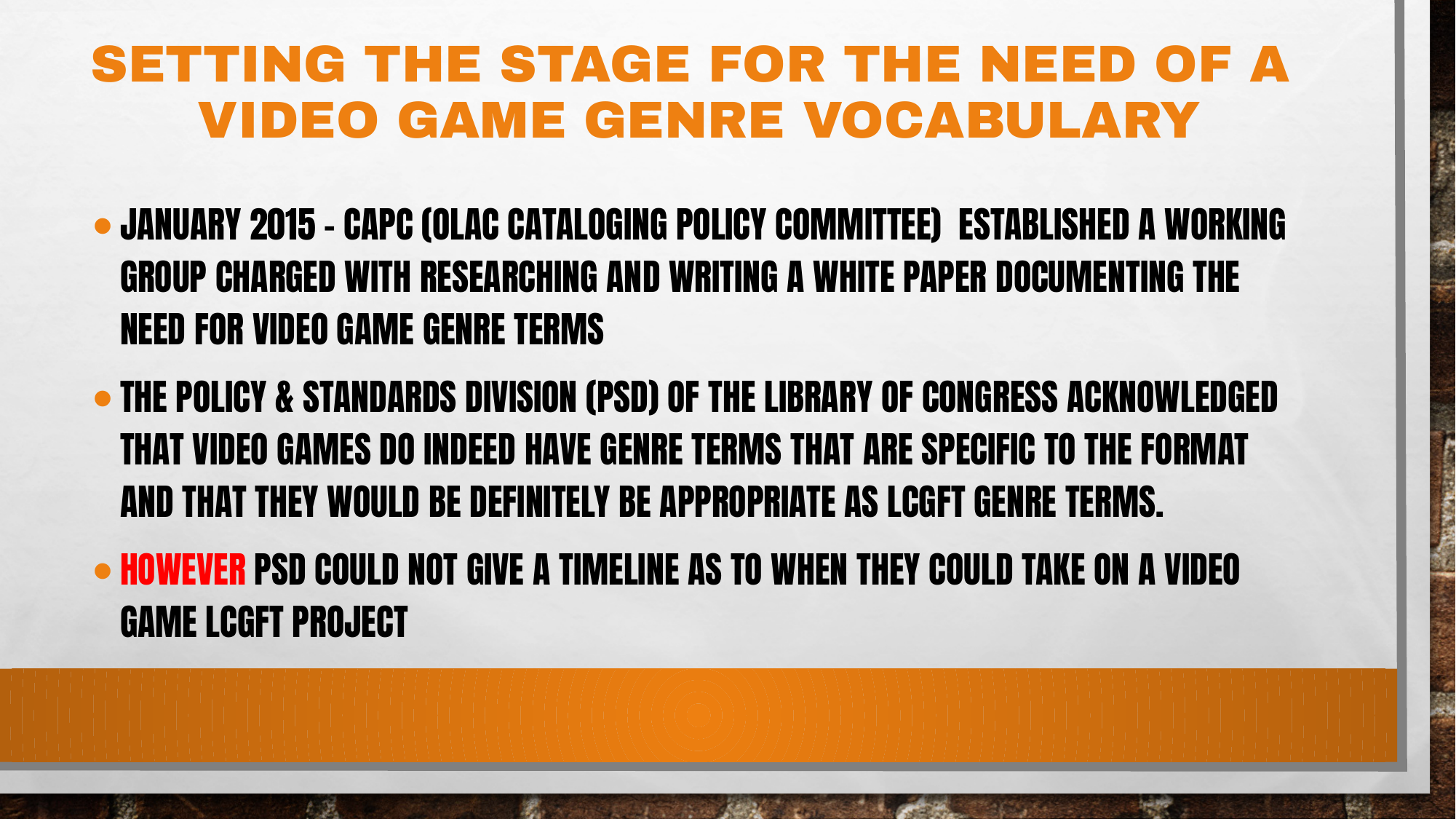

# Setting the stage for the need of a video game genre vocabulary
January 2015 - CAPC (OLAC Cataloging Policy Committee)  Established a working group charged with researching and writing a white paper documenting the need for video game genre terms
The Policy & standards division (psd) of the library of congress acknowledged that video games do indeed have genre terms that are specific to the format and that they would be definitely be appropriate As lcgft genre terms.
HOWEver PSD could not give a timeline as to when they could take on a video game lcgft project